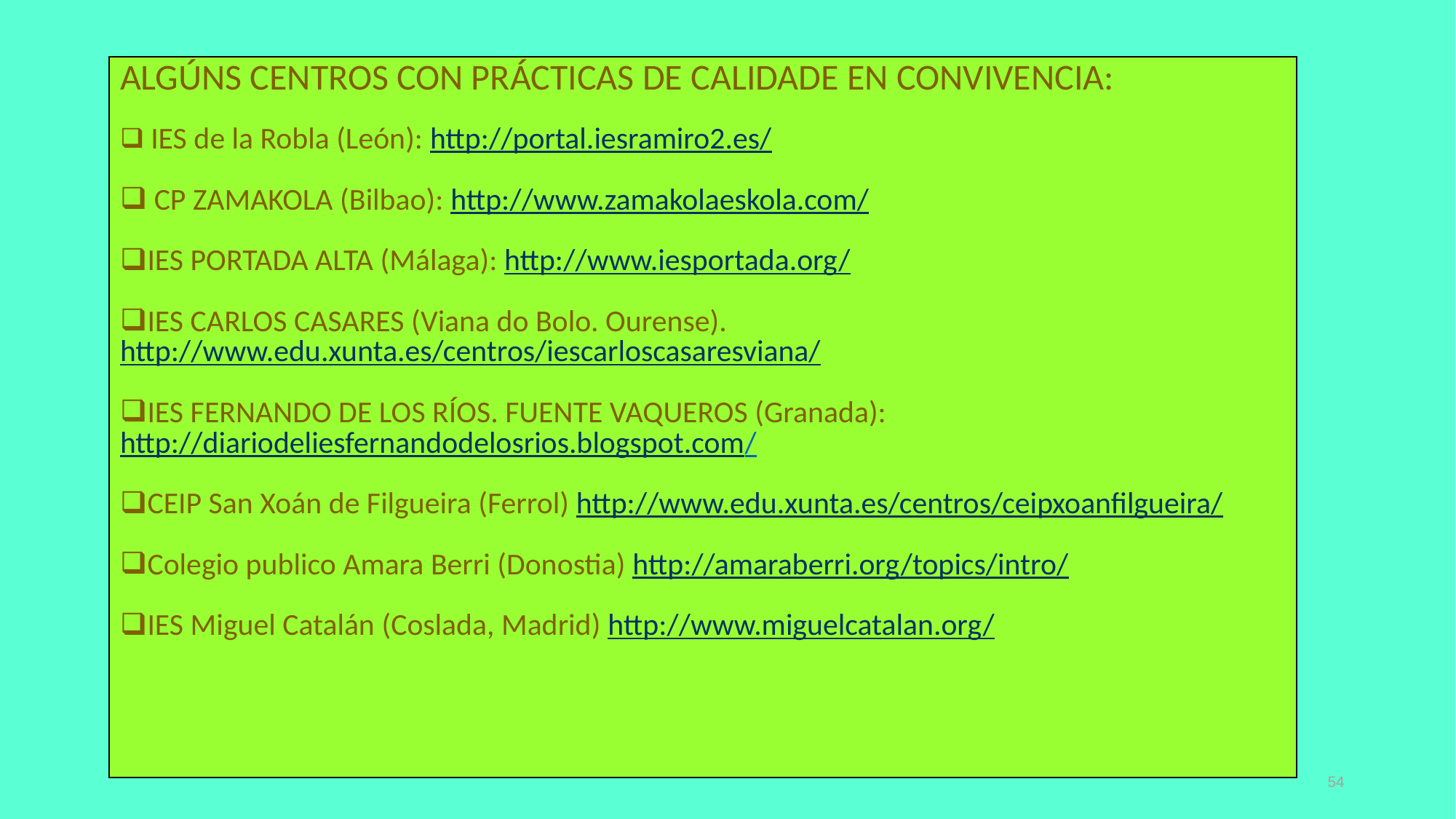

| ALGÚNS CENTROS CON PRÁCTICAS DE CALIDADE EN CONVIVENCIA: IES de la Robla (León): http://portal.iesramiro2.es/ CP ZAMAKOLA (Bilbao): http://www.zamakolaeskola.com/ IES PORTADA ALTA (Málaga): http://www.iesportada.org/ IES CARLOS CASARES (Viana do Bolo. Ourense). http://www.edu.xunta.es/centros/iescarloscasaresviana/ IES FERNANDO DE LOS RÍOS. FUENTE VAQUEROS (Granada): http://diariodeliesfernandodelosrios.blogspot.com/ CEIP San Xoán de Filgueira (Ferrol) http://www.edu.xunta.es/centros/ceipxoanfilgueira/ Colegio publico Amara Berri (Donostia) http://amaraberri.org/topics/intro/ IES Miguel Catalán (Coslada, Madrid) http://www.miguelcatalan.org/ |
| --- |
54